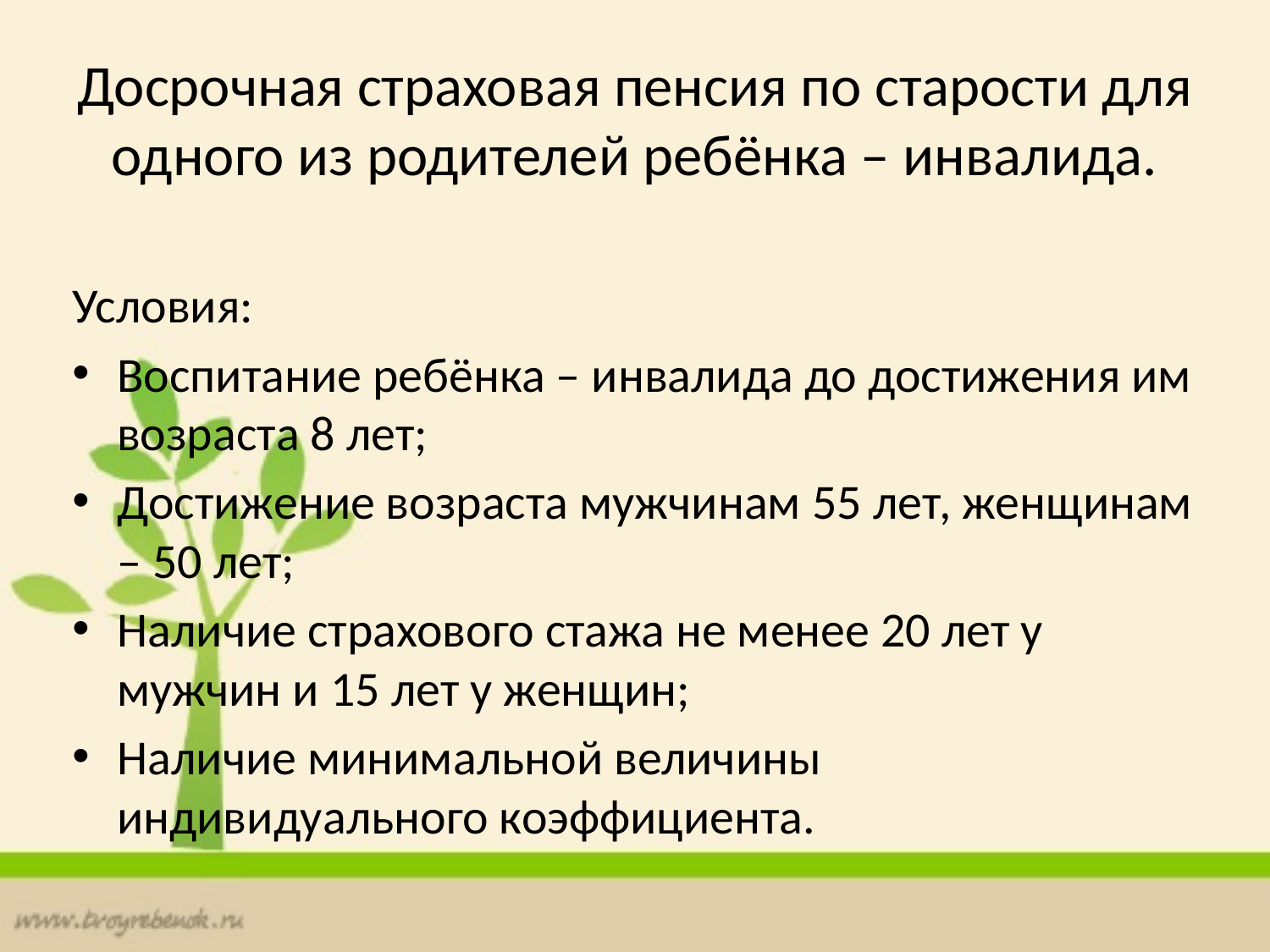

# Досрочная страховая пенсия по старости для одного из родителей ребёнка – инвалида.
Условия:
Воспитание ребёнка – инвалида до достижения им возраста 8 лет;
Достижение возраста мужчинам 55 лет, женщинам – 50 лет;
Наличие страхового стажа не менее 20 лет у мужчин и 15 лет у женщин;
Наличие минимальной величины индивидуального коэффициента.